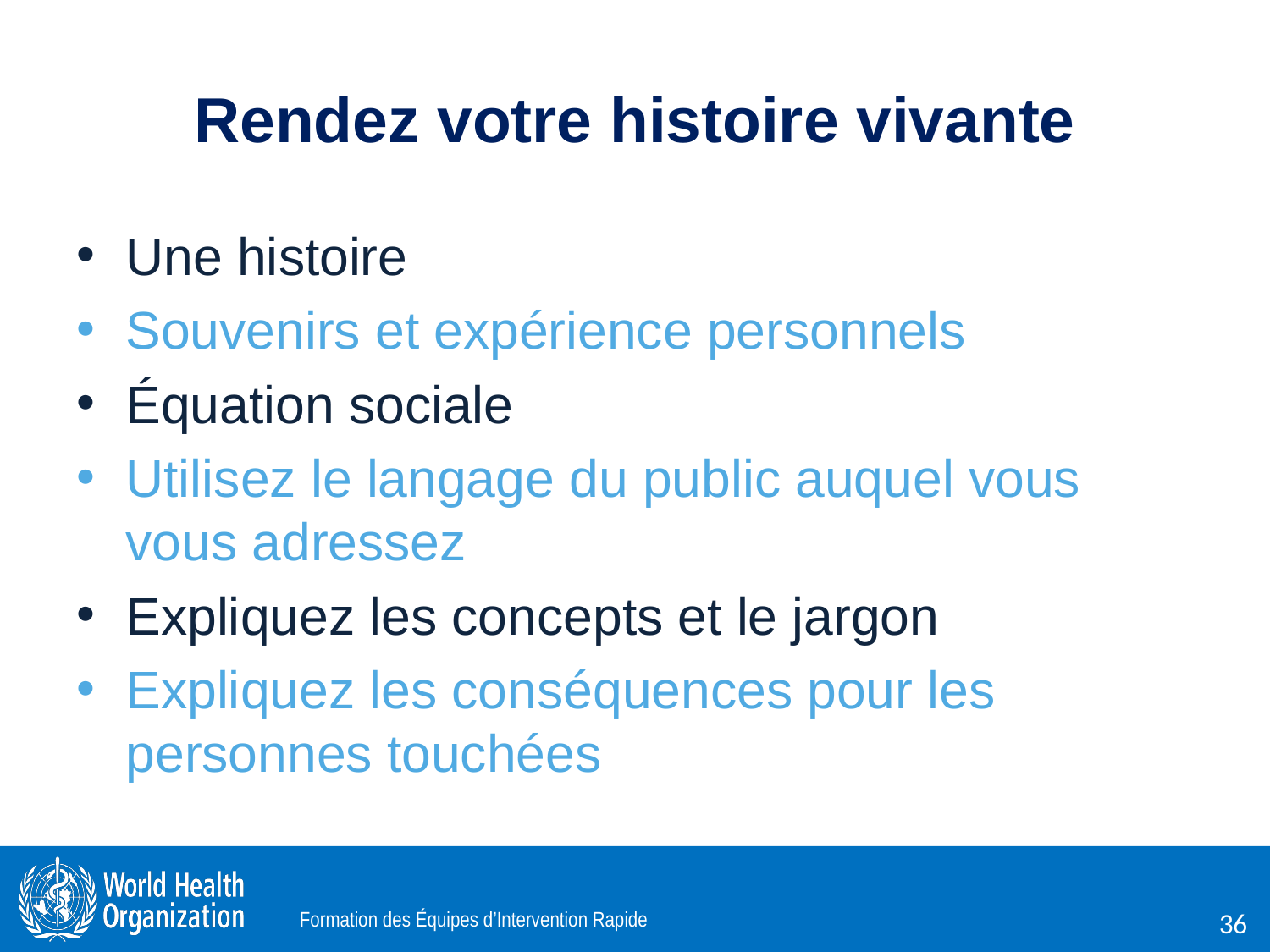

# Rendez votre histoire vivante
Une histoire
Souvenirs et expérience personnels
Équation sociale
Utilisez le langage du public auquel vous vous adressez
Expliquez les concepts et le jargon
Expliquez les conséquences pour les personnes touchées